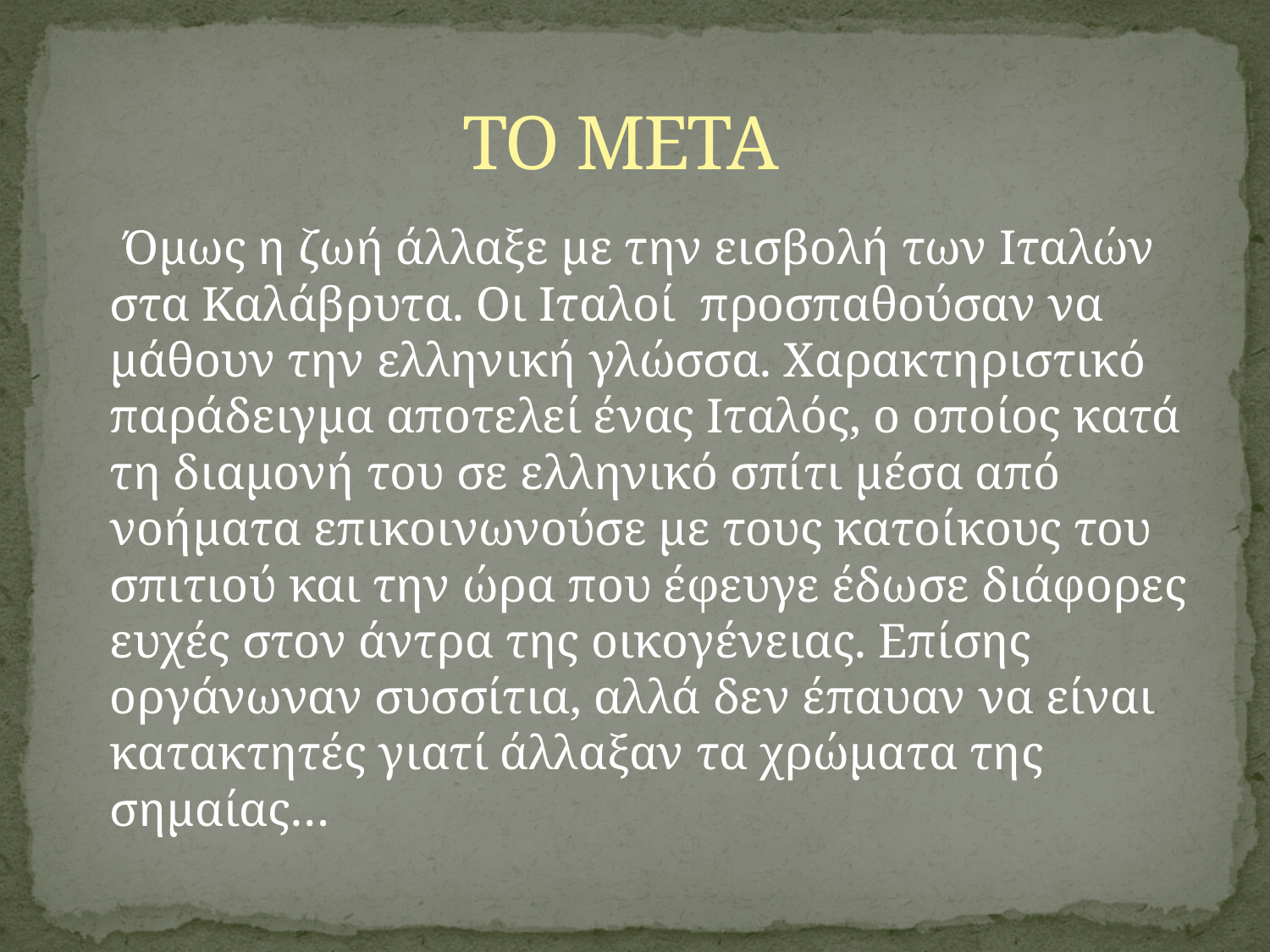

# ΤΟ ΜΕΤΑ
    Όμως η ζωή άλλαξε με την εισβολή των Ιταλών στα Καλάβρυτα. Οι Ιταλοί  προσπαθούσαν να μάθουν την ελληνική γλώσσα. Χαρακτηριστικό παράδειγμα αποτελεί ένας Ιταλός, ο οποίος κατά τη διαμονή του σε ελληνικό σπίτι μέσα από νοήματα επικοινωνούσε με τους κατοίκους του σπιτιού και την ώρα που έφευγε έδωσε διάφορες ευχές στον άντρα της οικογένειας. Επίσης οργάνωναν συσσίτια, αλλά δεν έπαυαν να είναι κατακτητές γιατί άλλαξαν τα χρώματα της σημαίας…